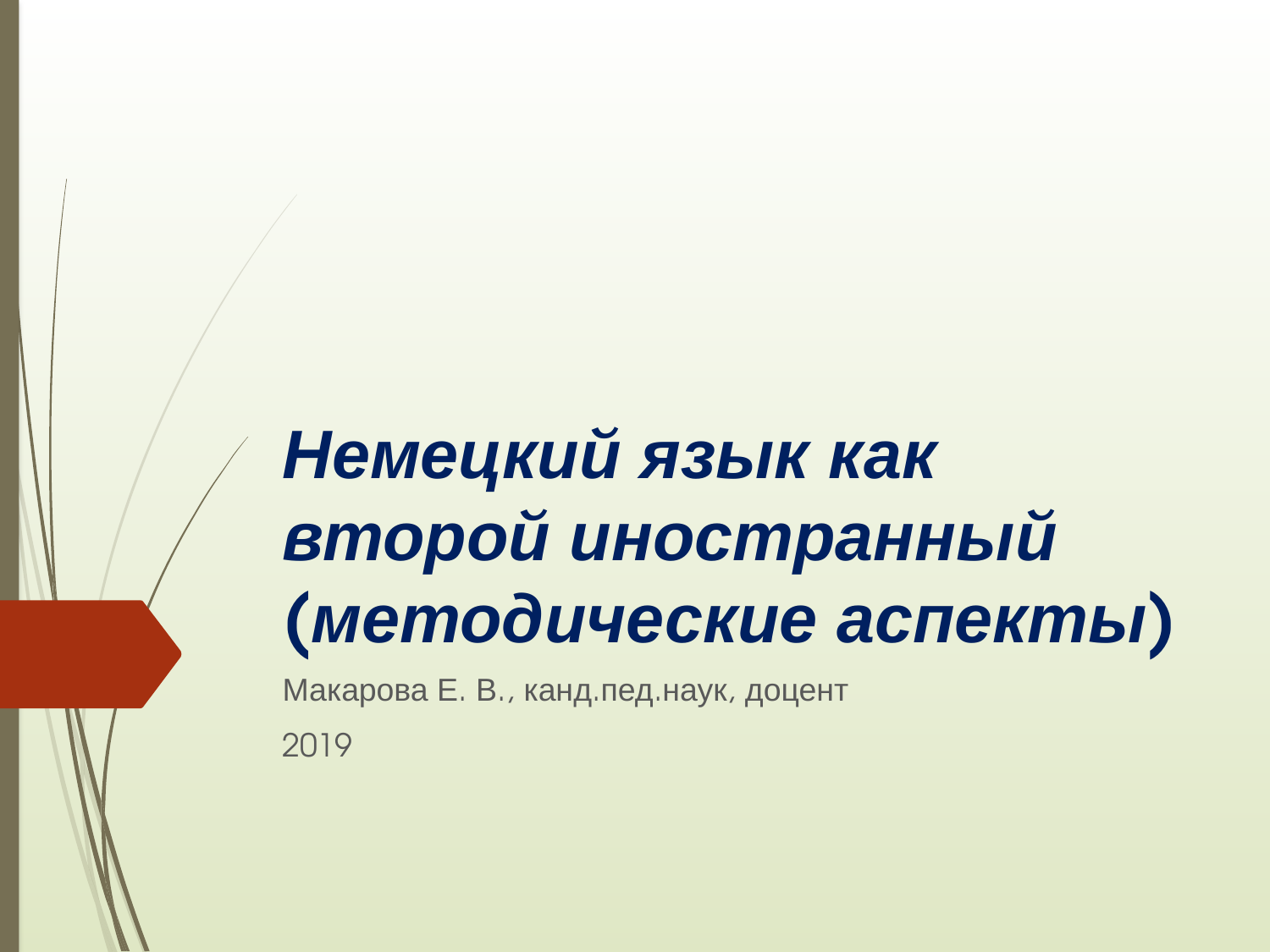

# Немецкий язык как второй иностранный (методические аспекты)
Макарова Е. В., канд.пед.наук, доцент
2019